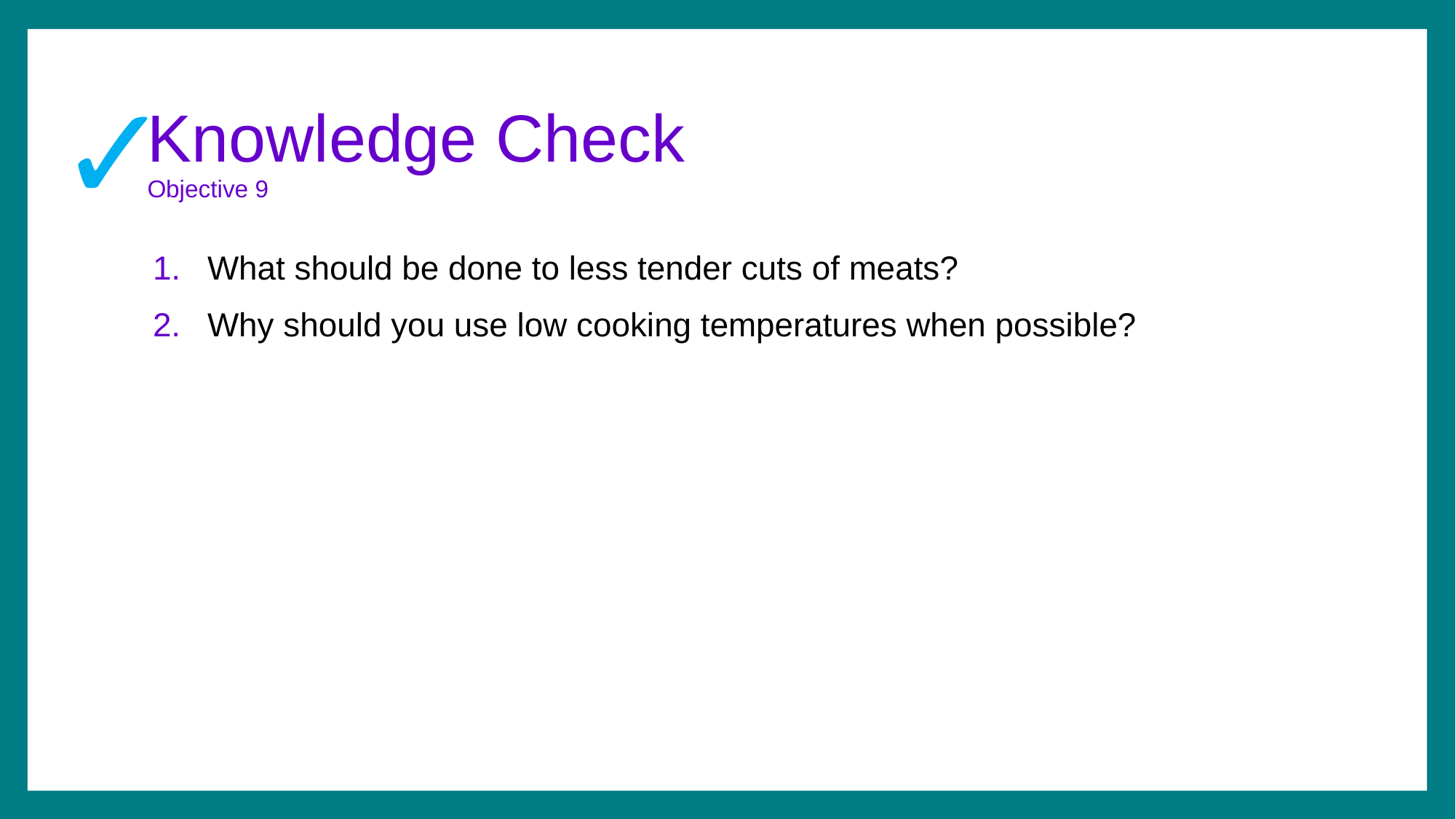

✓
# Knowledge Check Objective 9
What should be done to less tender cuts of meats?
Why should you use low cooking temperatures when possible?